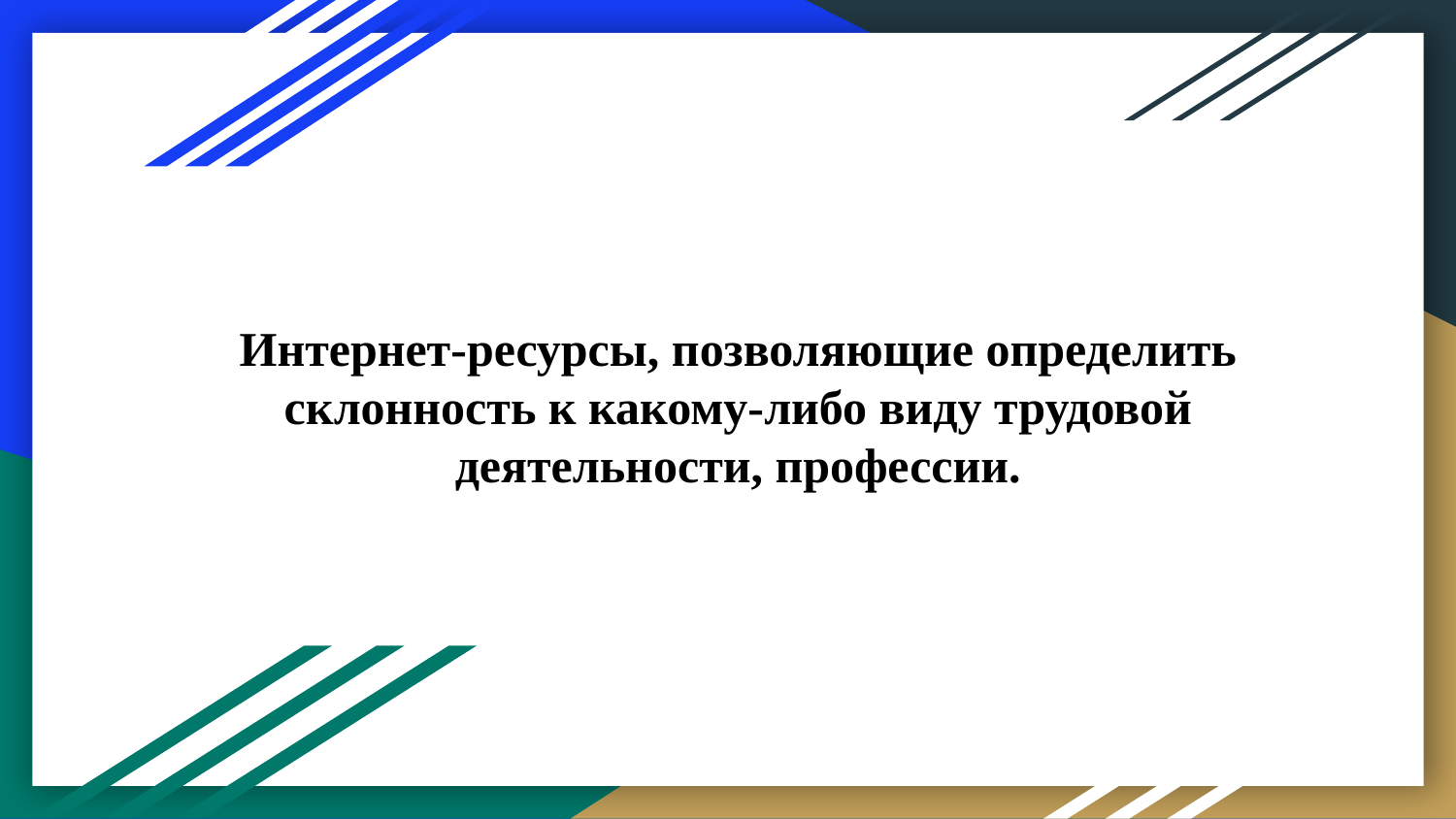

# Интернет-ресурсы, позволяющие определить склонность к какому-либо виду трудовой деятельности, профессии.